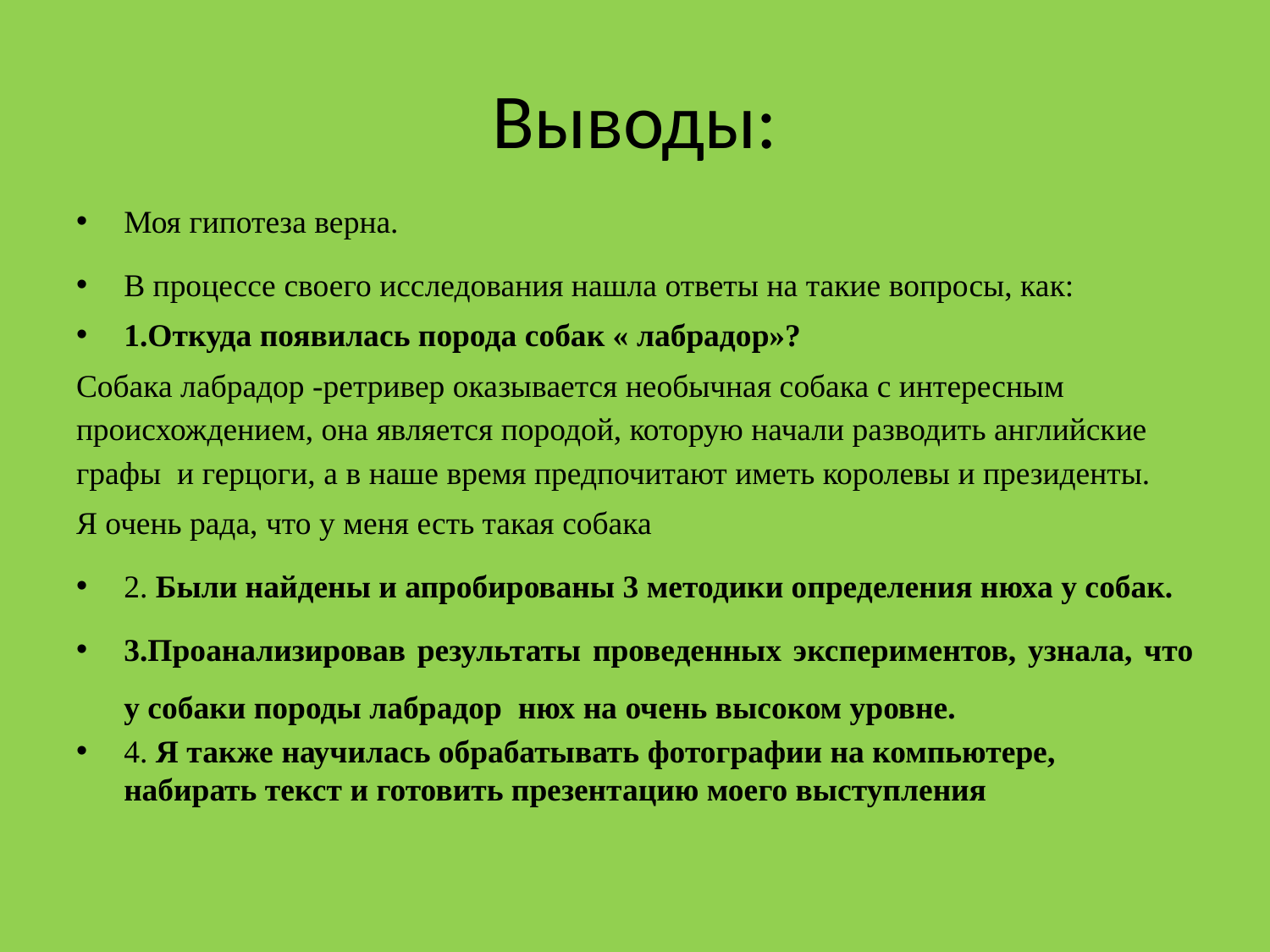

# Выводы:
Моя гипотеза верна.
В процессе своего исследования нашла ответы на такие вопросы, как:
1.Откуда появилась порода собак « лабрадор»?
Собака лабрадор -ретривер оказывается необычная собака с интересным происхождением, она является породой, которую начали разводить английские графы  и герцоги, а в наше время предпочитают иметь королевы и президенты.
Я очень рада, что у меня есть такая собака
2. Были найдены и апробированы 3 методики определения нюха у собак.
3.Проанализировав результаты проведенных экспериментов, узнала, что у собаки породы лабрадор  нюх на очень высоком уровне.
4. Я также научилась обрабатывать фотографии на компьютере, набирать текст и готовить презентацию моего выступления